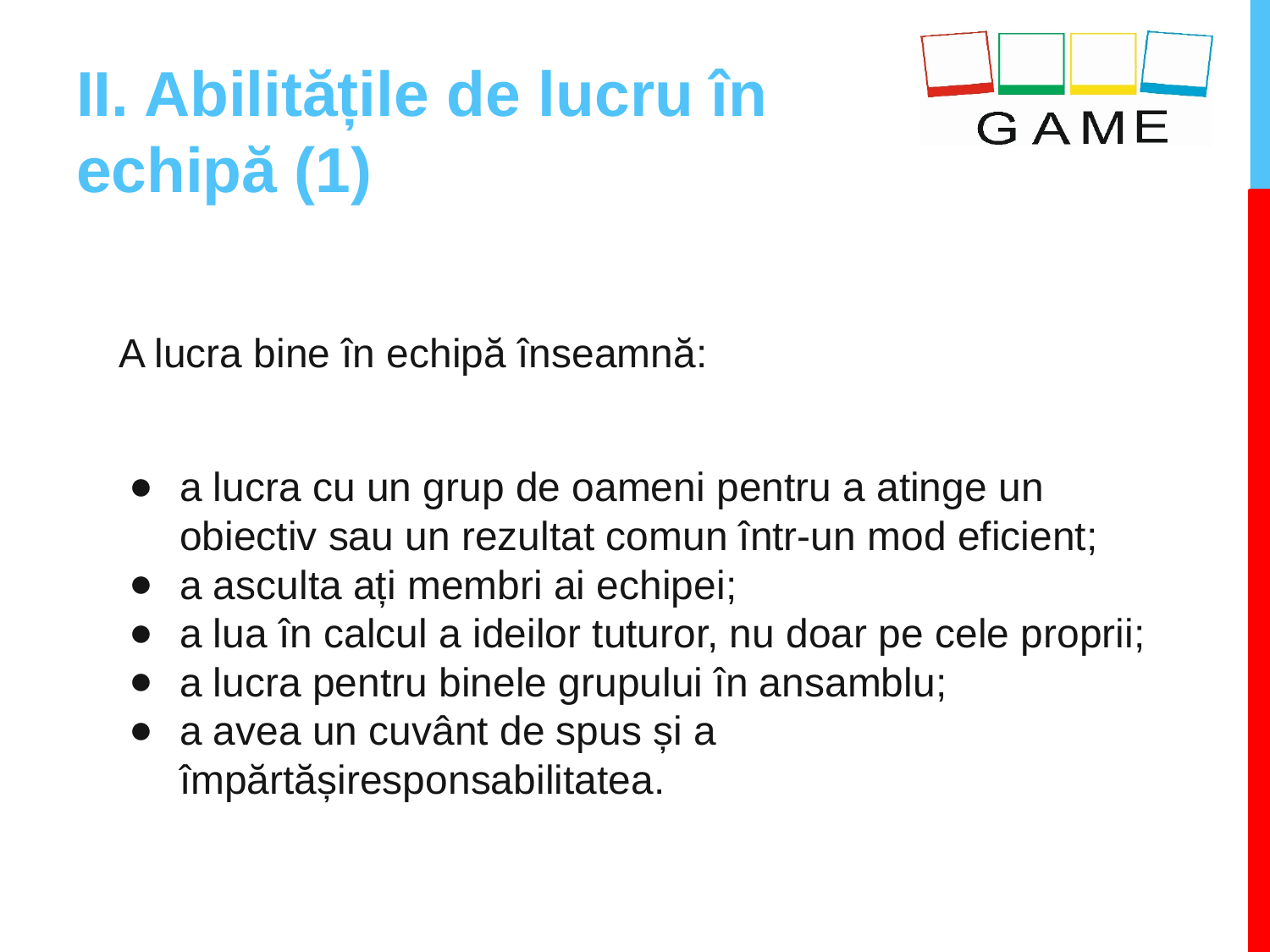

# II. Abilitățile de lucru în echipă (1)

A lucra bine în echipă înseamnă:

a lucra cu un grup de oameni pentru a atinge un obiectiv sau un rezultat comun într-un mod eficient;
a asculta ați membri ai echipei;
a lua în calcul a ideilor tuturor, nu doar pe cele proprii;
a lucra pentru binele grupului în ansamblu;
a avea un cuvânt de spus și a împărtășiresponsabilitatea.